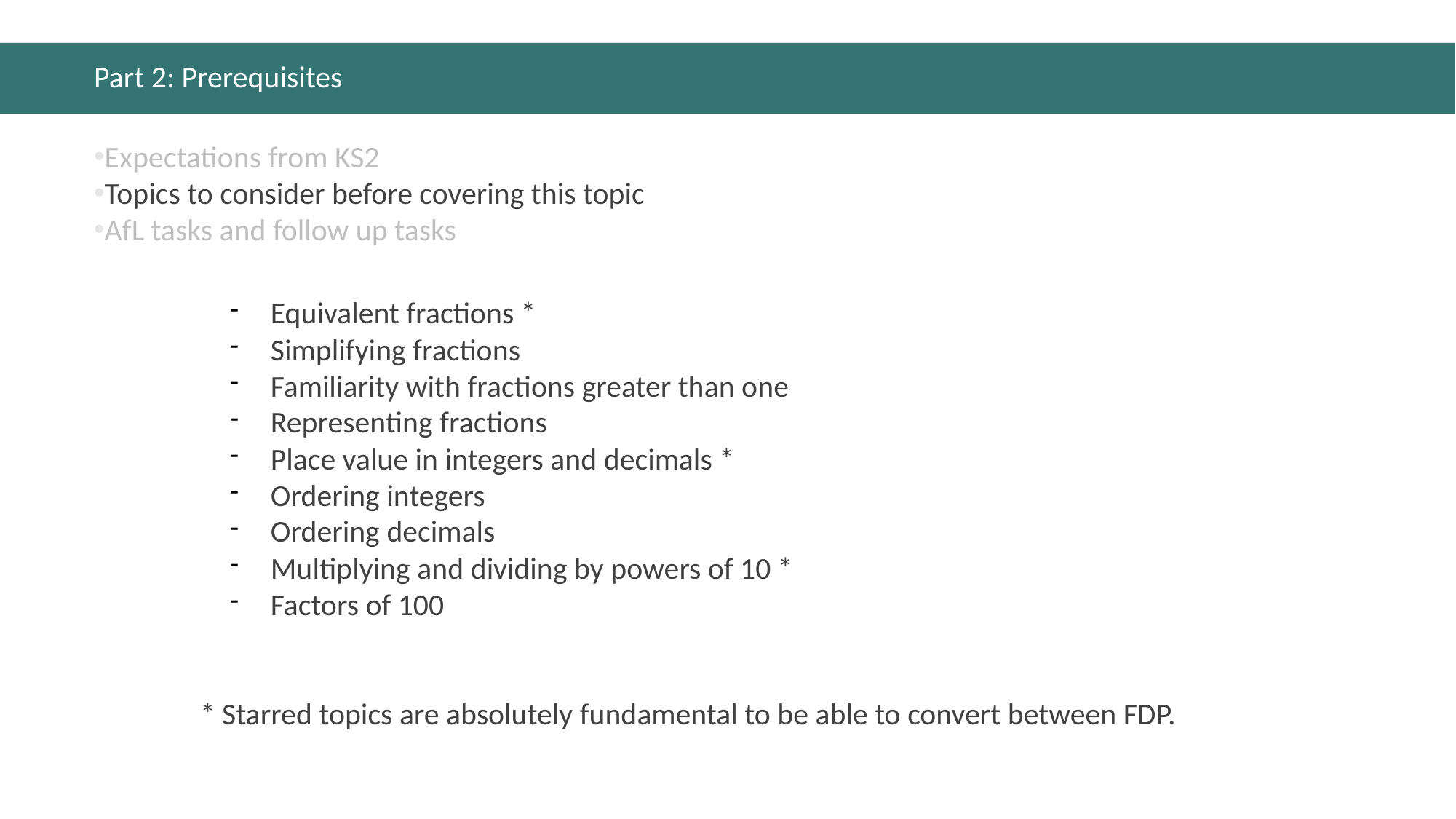

# Part 2: Prerequisites
Expectations from KS2
Topics to consider before covering this topic
AfL tasks and follow up tasks

Equivalent fractions *
Simplifying fractions
Familiarity with fractions greater than one
Representing fractions
Place value in integers and decimals *
Ordering integers
Ordering decimals
Multiplying and dividing by powers of 10 *
Factors of 100
* Starred topics are absolutely fundamental to be able to convert between FDP.